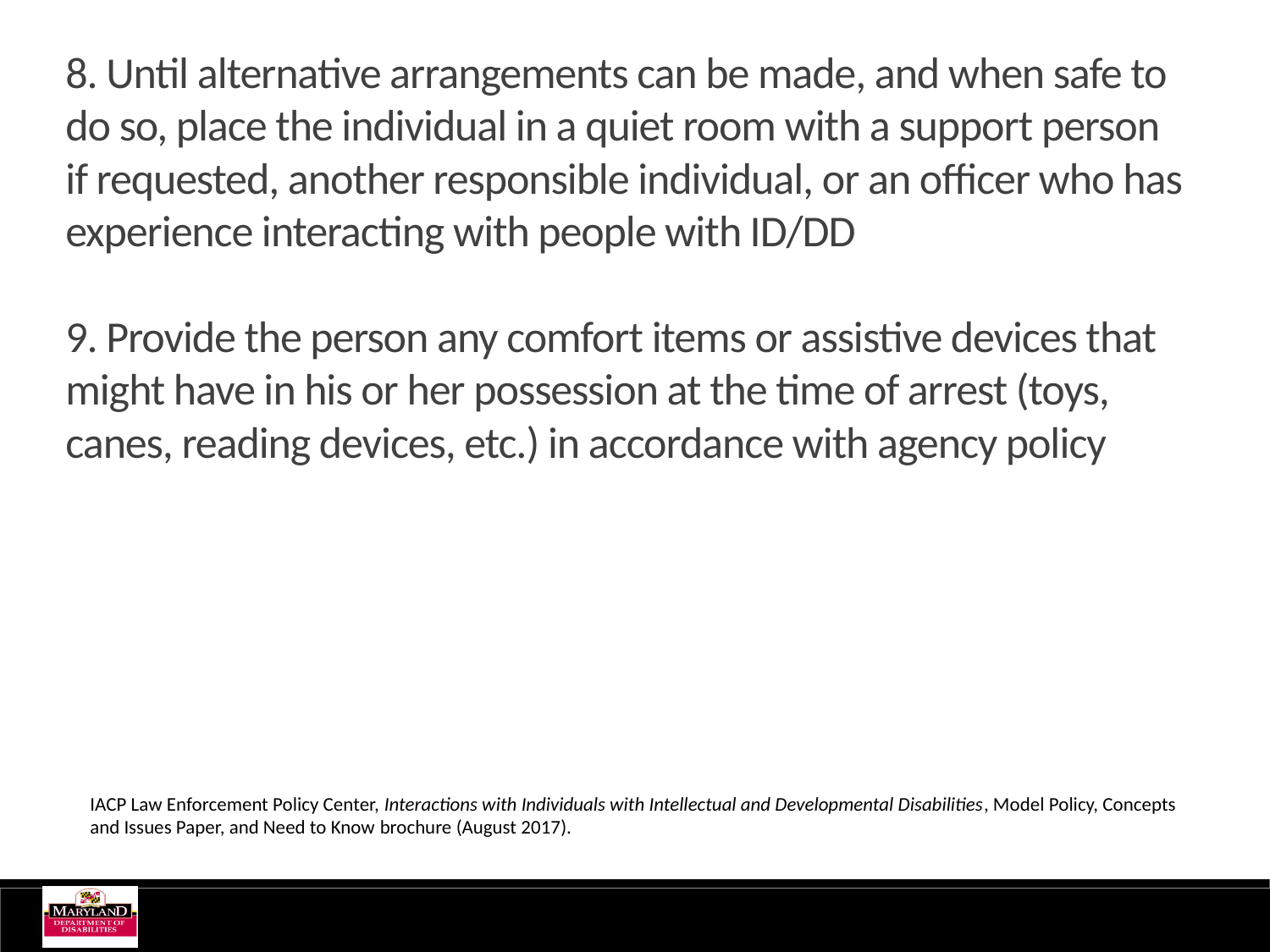

8. Until alternative arrangements can be made, and when safe to do so, place the individual in a quiet room with a support person if requested, another responsible individual, or an officer who has experience interacting with people with ID/DD
9. Provide the person any comfort items or assistive devices that might have in his or her possession at the time of arrest (toys, canes, reading devices, etc.) in accordance with agency policy
IACP Law Enforcement Policy Center, Interactions with Individuals with Intellectual and Developmental Disabilities, Model Policy, Concepts and Issues Paper, and Need to Know brochure (August 2017).